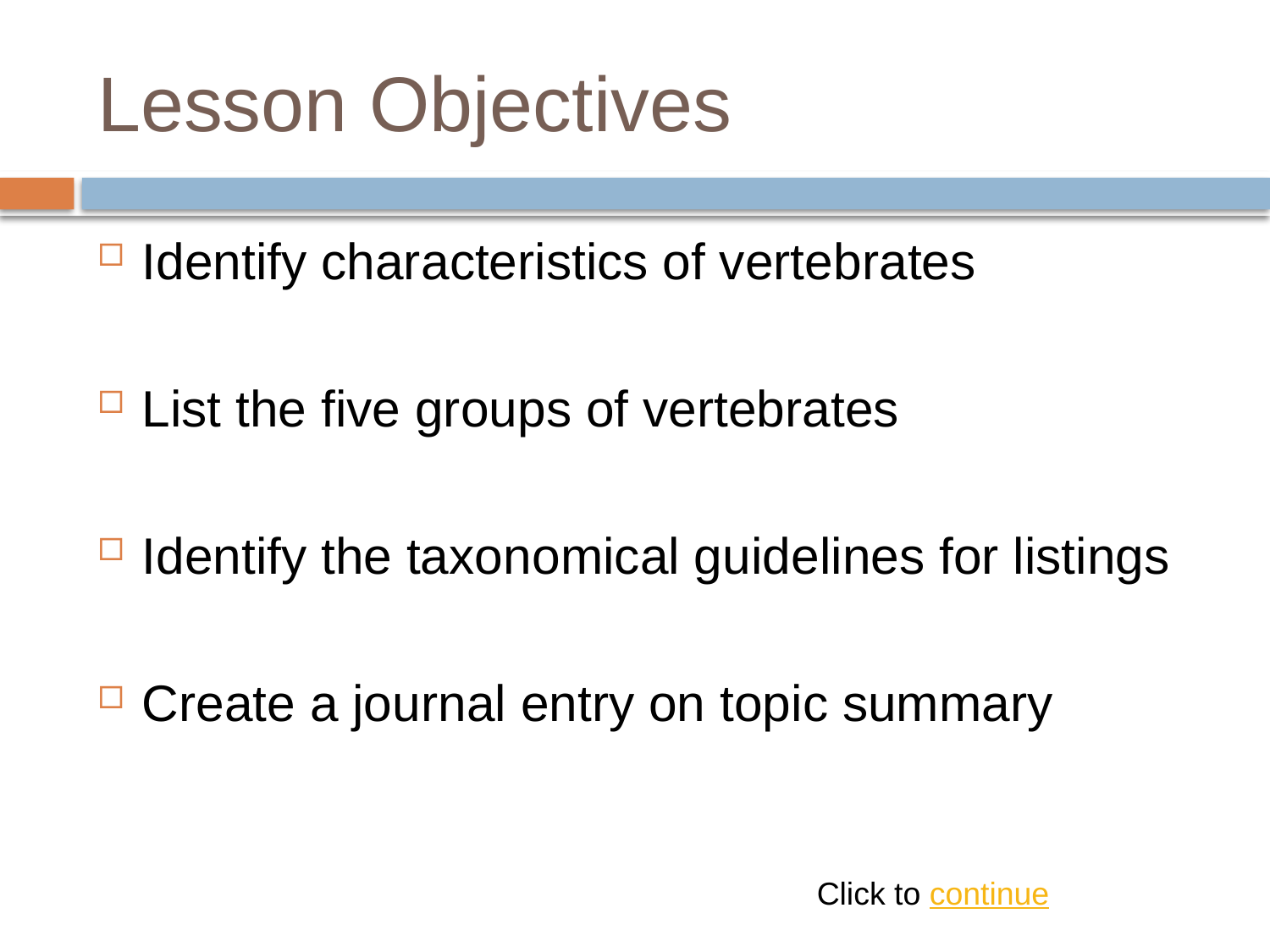

# Lesson Objectives
Identify characteristics of vertebrates

List the five groups of vertebrates

Identify the taxonomical guidelines for listings

Create a journal entry on topic summary
Click to continue